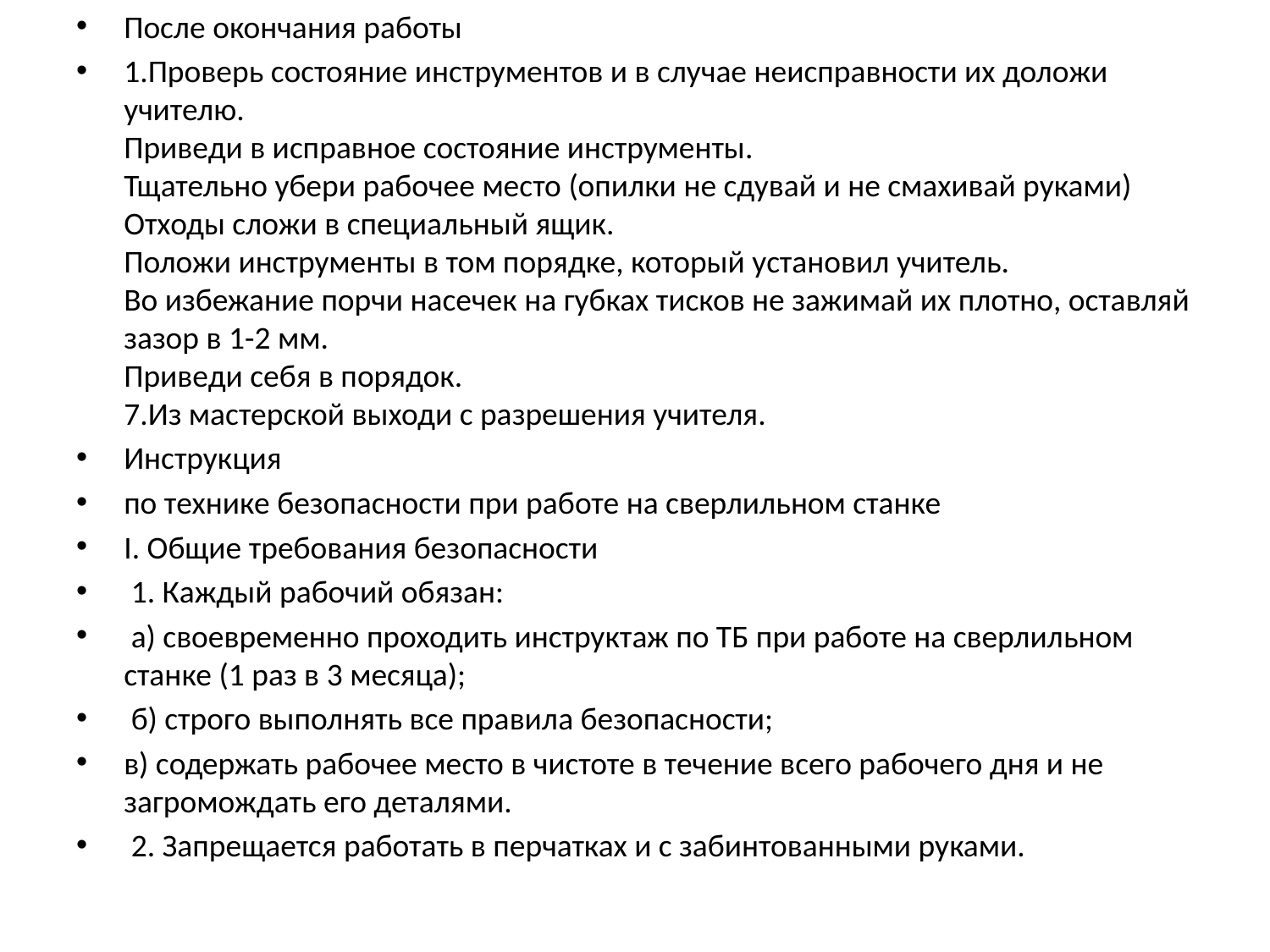

После окончания работы
1.Проверь состояние инструментов и в случае неисправности их доложи учителю.
Приведи в исправное состояние инструменты.
Тщательно убери рабочее место (опилки не сдувай и не смахивай руками) Отходы сложи в специальный ящик.
Положи инструменты в том порядке, который установил учитель.
Во избежание порчи насечек на губках тисков не зажимай их плотно, оставляй зазор в 1-2 мм.
Приведи себя в порядок.
7.Из мастерской выходи с разрешения учителя.
Инструкция
по технике безопасности при работе на сверлильном станке
I. Общие требования безопасности
 1. Каждый рабочий обязан:
 а) своевременно проходить инструктаж по ТБ при работе на сверлильном станке (1 раз в 3 месяца);
 б) строго выполнять все правила безопасности;
в) содержать рабочее место в чистоте в течение всего рабочего дня и не загромождать его деталями.
 2. Запрещается работать в перчатках и с забинтованными руками.
#